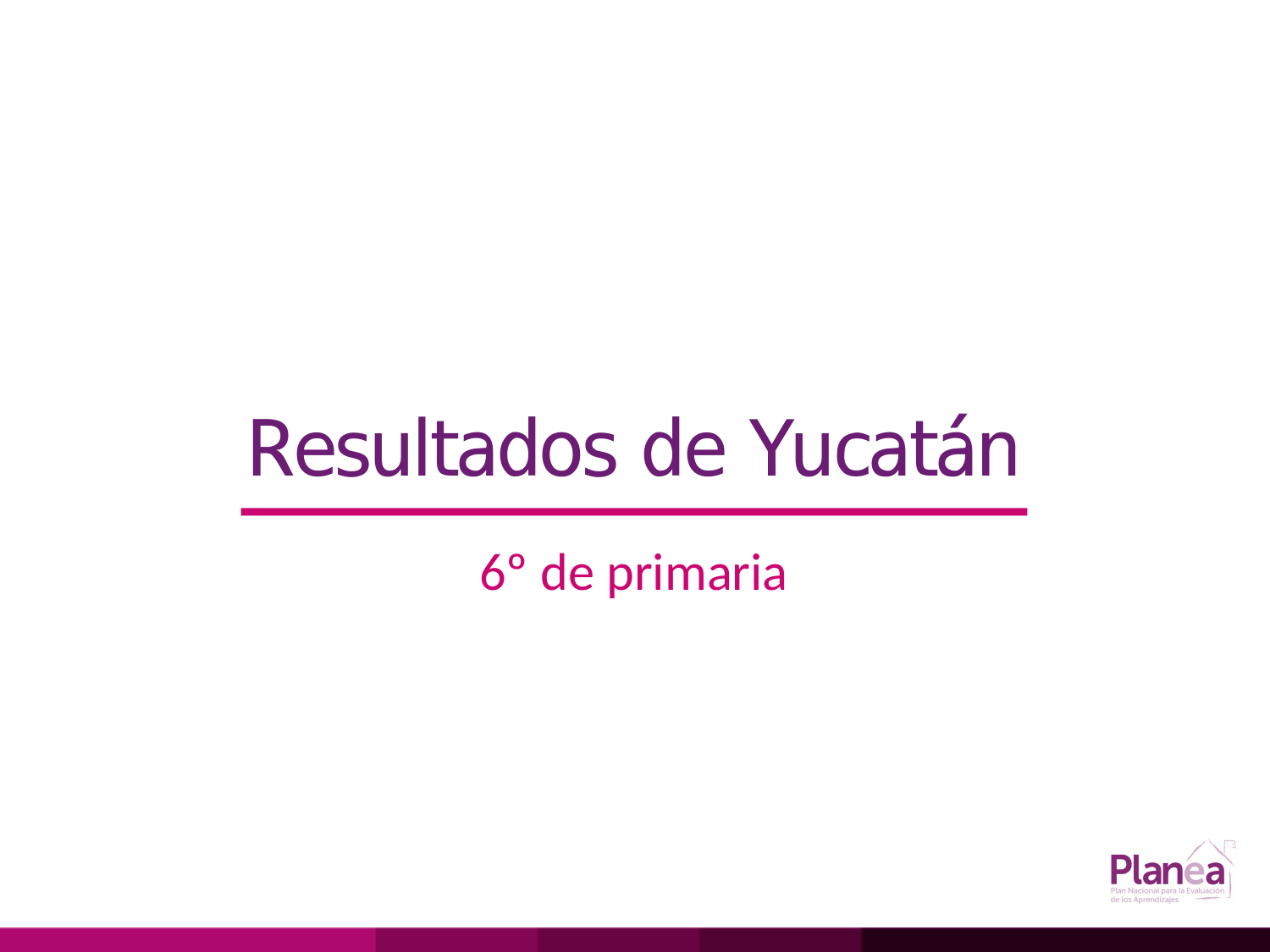

# Resultados de Yucatán

6º de primaria